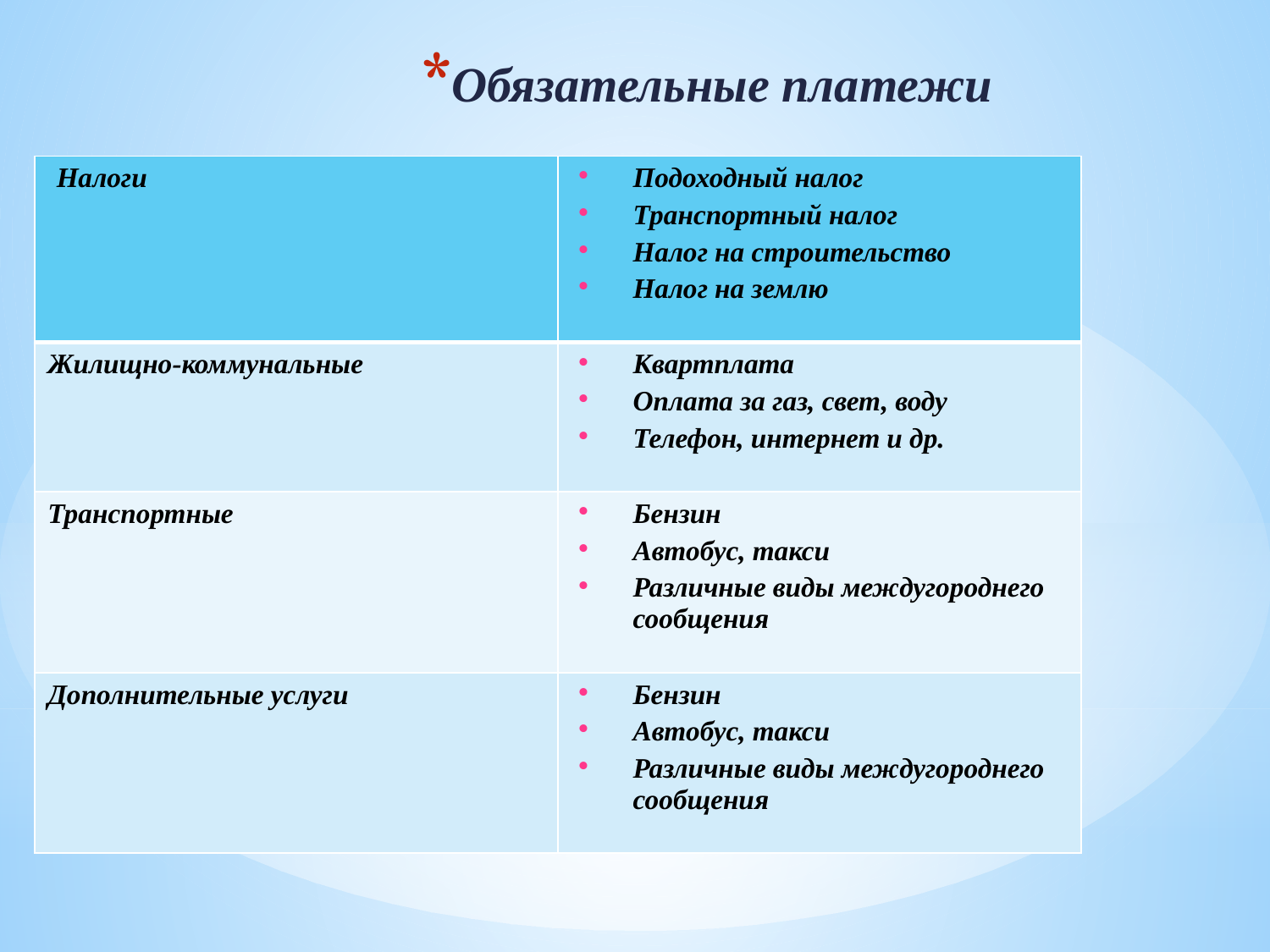

# Обязательные платежи
| Налоги | Подоходный налог Транспортный налог Налог на строительство Налог на землю |
| --- | --- |
| Жилищно-коммунальные | Квартплата Оплата за газ, свет, воду Телефон, интернет и др. |
| Транспортные | Бензин Автобус, такси Различные виды междугороднего сообщения |
| Дополнительные услуги | Бензин Автобус, такси Различные виды междугороднего сообщения |